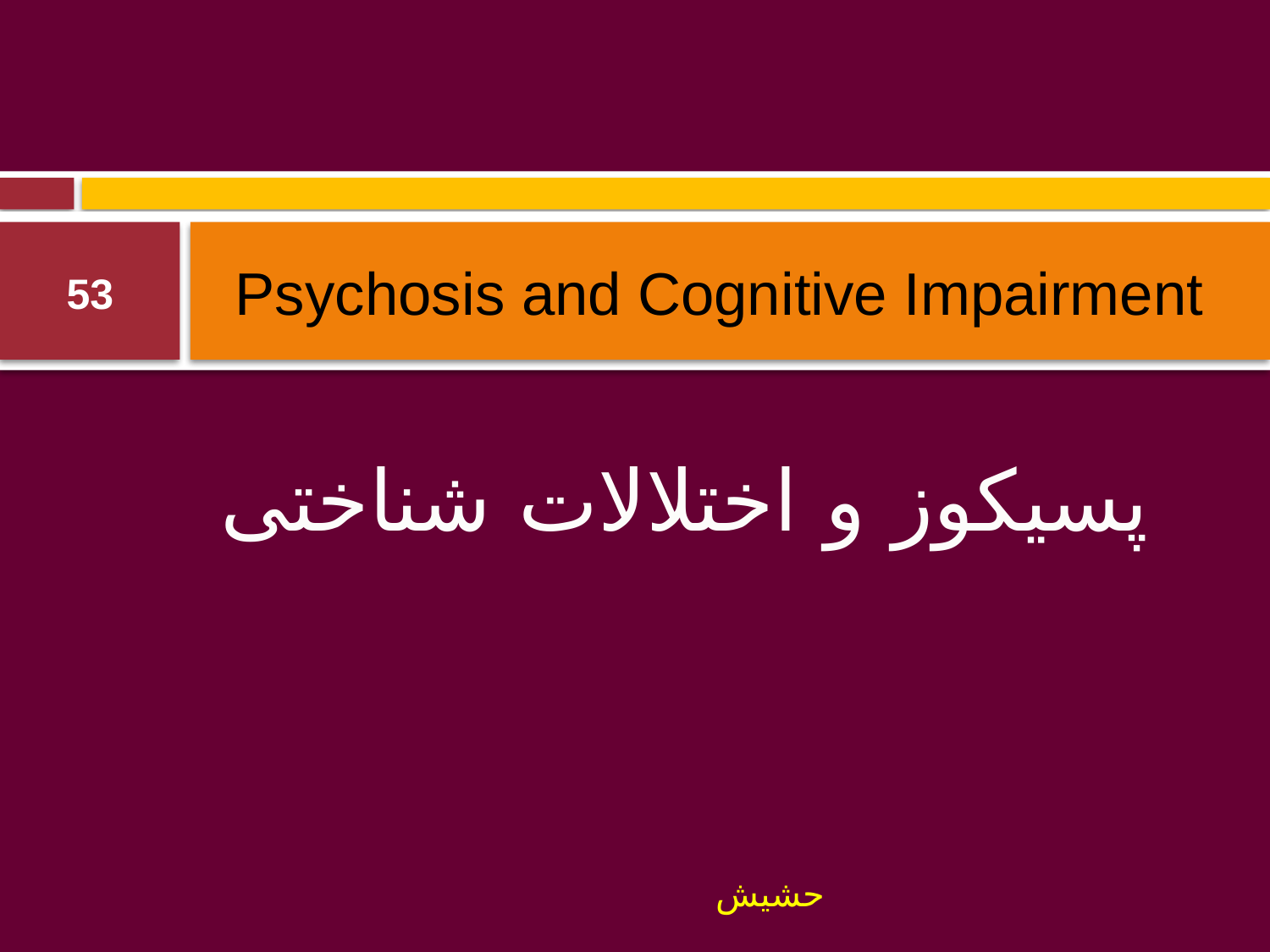

# Psychosis and Cognitive Impairment
53
پسیکوز و اختلالات شناختی
حشیش